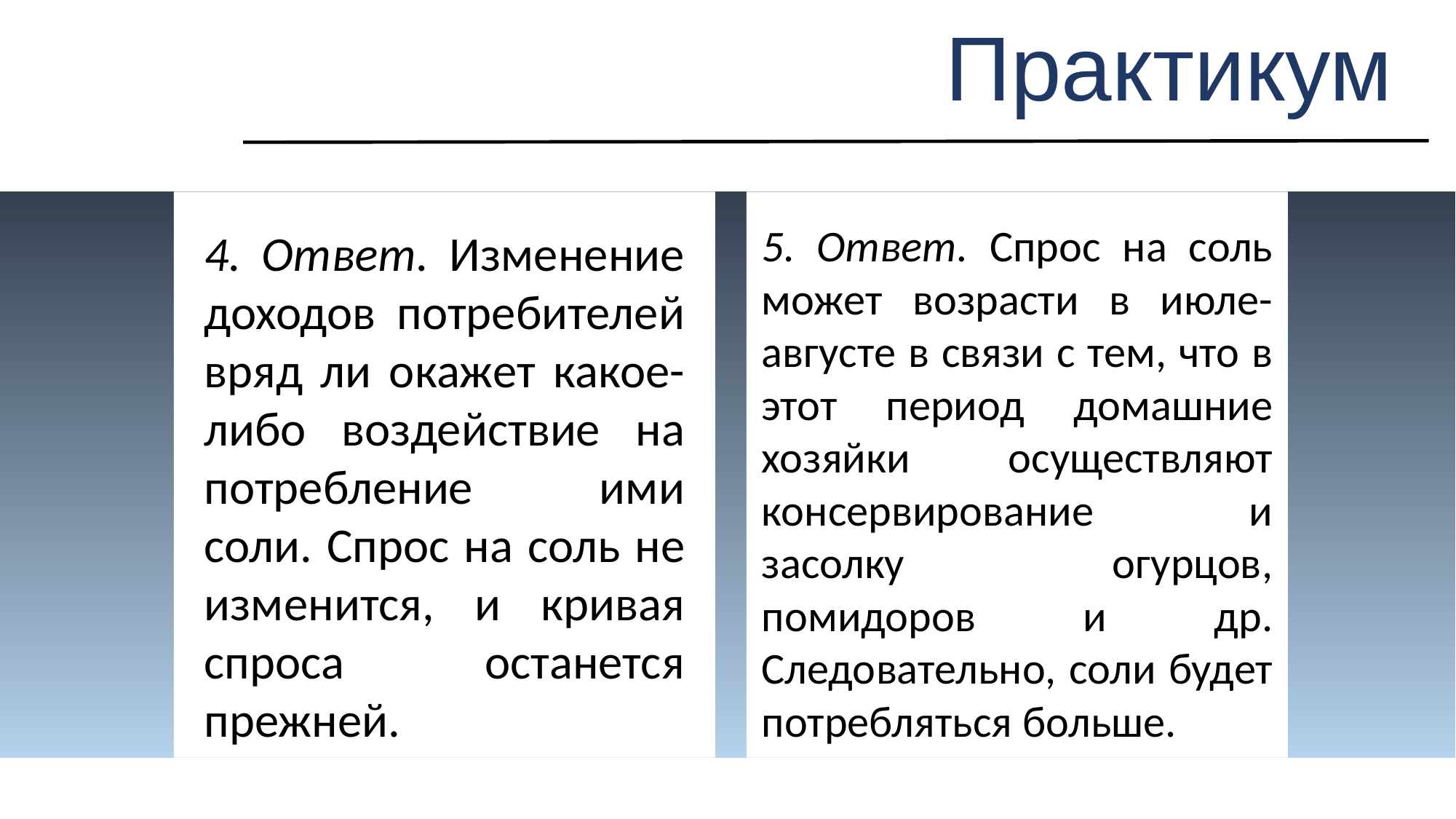

Практикум

5. Ответ. Спрос на соль может возрасти в июле-августе в связи с тем, что в этот период домашние хозяйки осуществляют консервирование и засолку огурцов, помидоров и др. Следовательно, соли будет потребляться больше.
4. Ответ. Изменение доходов потребителей вряд ли окажет какое-либо воздействие на потребление ими соли. Спрос на соль не изменится, и кривая спроса останется прежней.